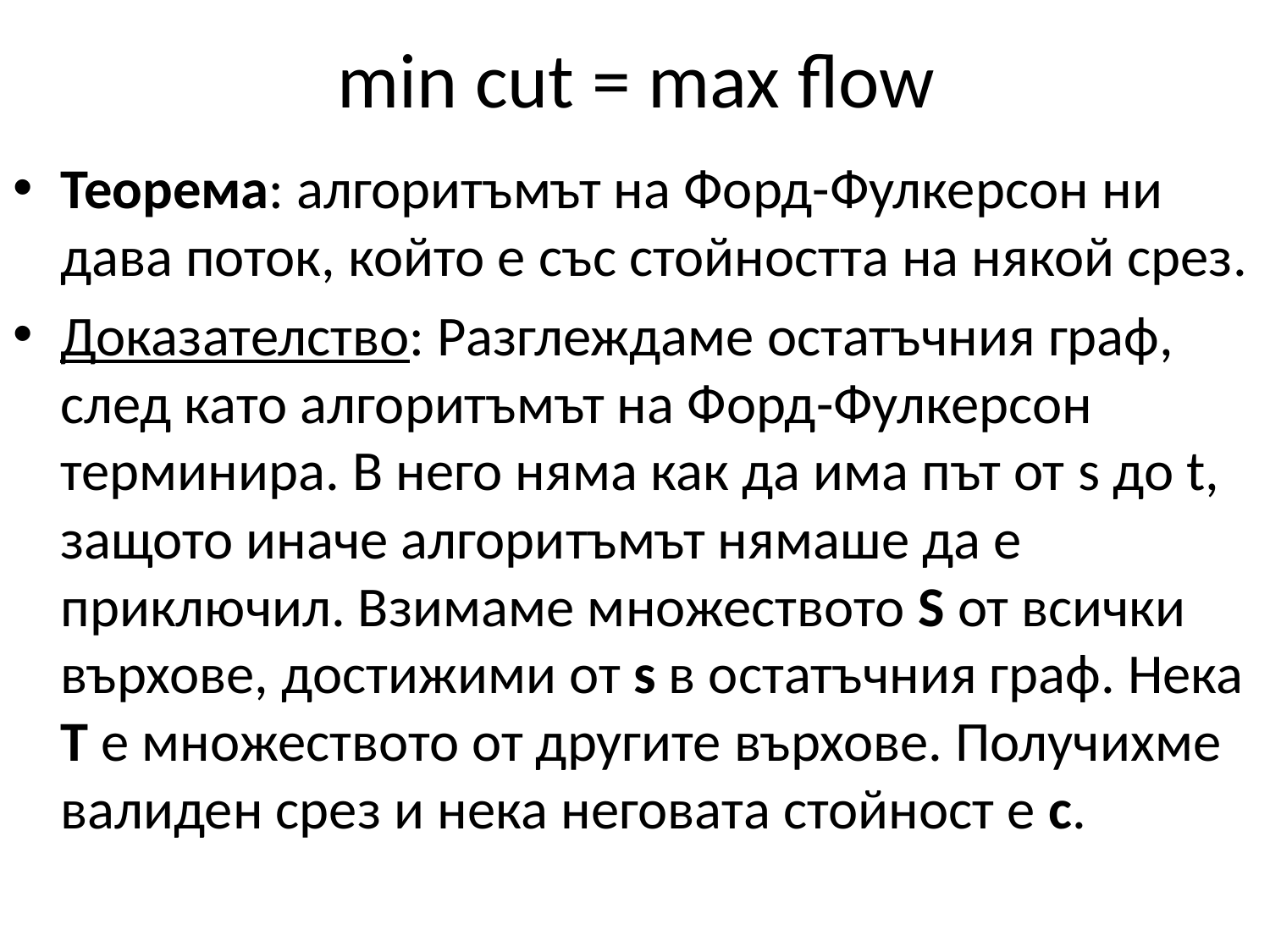

# min cut = max flow
Теорема: алгоритъмът на Форд-Фулкерсон ни дава поток, който е със стойността на някой срез.
Доказателство: Разглеждаме остатъчния граф, след като алгоритъмът на Форд-Фулкерсон терминира. В него няма как да има път от s до t, защото иначе алгоритъмът нямаше да е приключил. Взимаме множеството S от всички върхове, достижими от s в остатъчния граф. Нека T е множеството от другите върхове. Получихме валиден срез и нека неговата стойност е c.